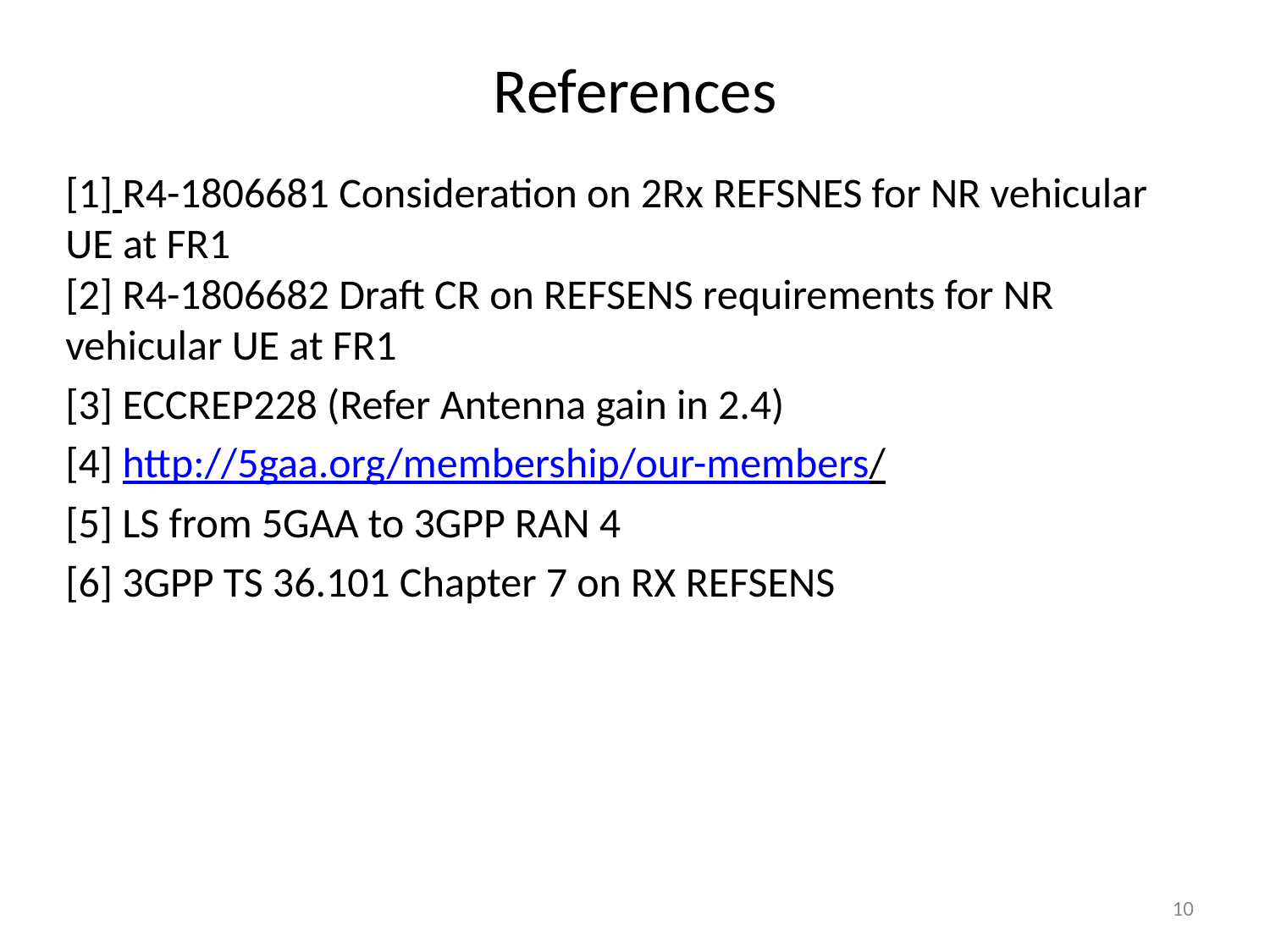

# References
[1] R4-1806681 Consideration on 2Rx REFSNES for NR vehicular UE at FR1
[2] R4-1806682 Draft CR on REFSENS requirements for NR vehicular UE at FR1
[3] ECCREP228 (Refer Antenna gain in 2.4)
[4] http://5gaa.org/membership/our-members/
[5] LS from 5GAA to 3GPP RAN 4
[6] 3GPP TS 36.101 Chapter 7 on RX REFSENS
10